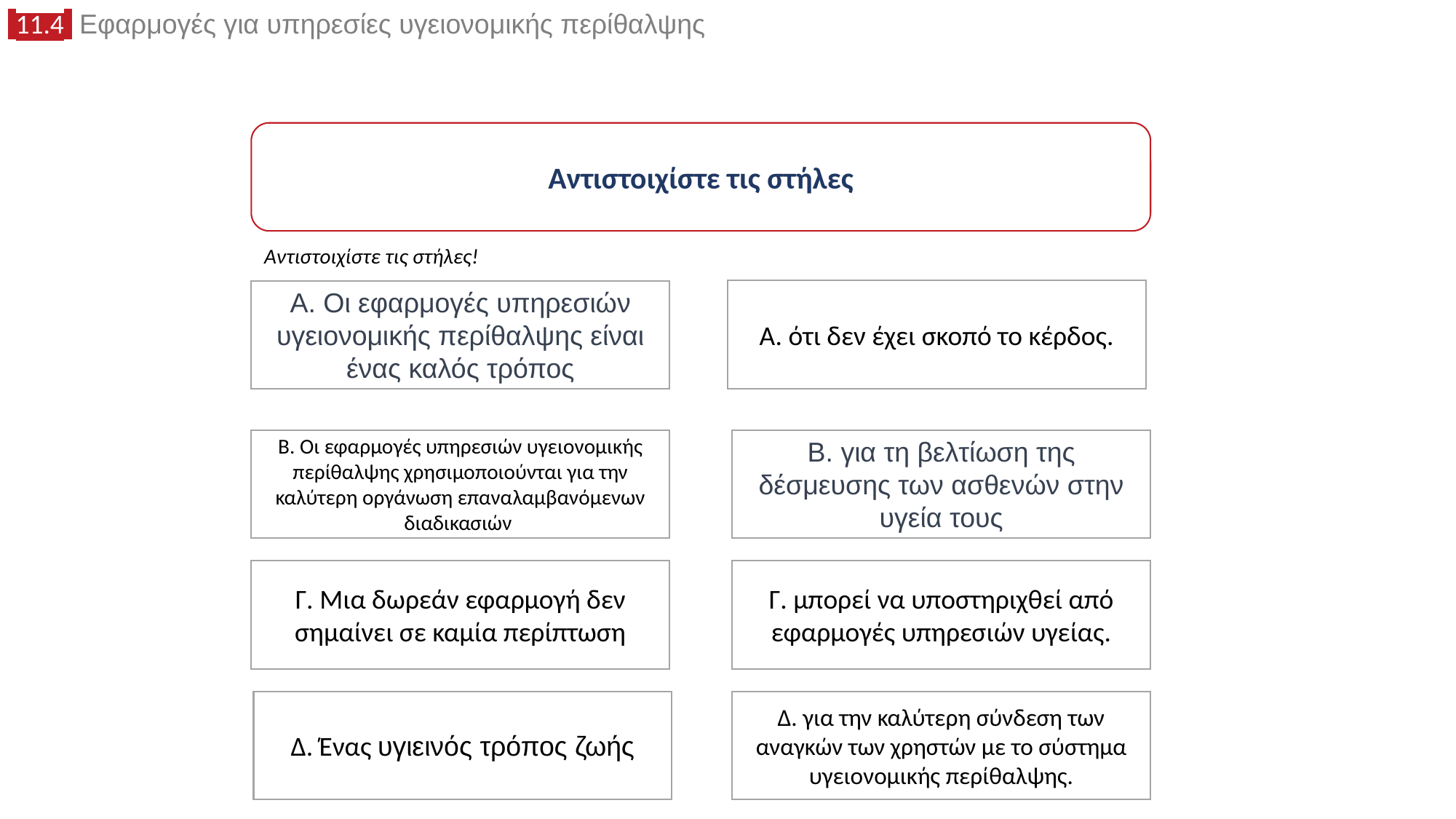

Αντιστοιχίστε τις στήλες
Αντιστοιχίστε τις στήλες!
Α. ότι δεν έχει σκοπό το κέρδος.
A. Οι εφαρμογές υπηρεσιών υγειονομικής περίθαλψης είναι ένας καλός τρόπος
Β. για τη βελτίωση της δέσμευσης των ασθενών στην υγεία τους
B. Οι εφαρμογές υπηρεσιών υγειονομικής περίθαλψης χρησιμοποιούνται για την καλύτερη οργάνωση επαναλαμβανόμενων διαδικασιών
Γ. μπορεί να υποστηριχθεί από εφαρμογές υπηρεσιών υγείας.
Γ. Μια δωρεάν εφαρμογή δεν σημαίνει σε καμία περίπτωση
Δ. για την καλύτερη σύνδεση των αναγκών των χρηστών με το σύστημα υγειονομικής περίθαλψης.
Δ. Ένας υγιεινός τρόπος ζωής